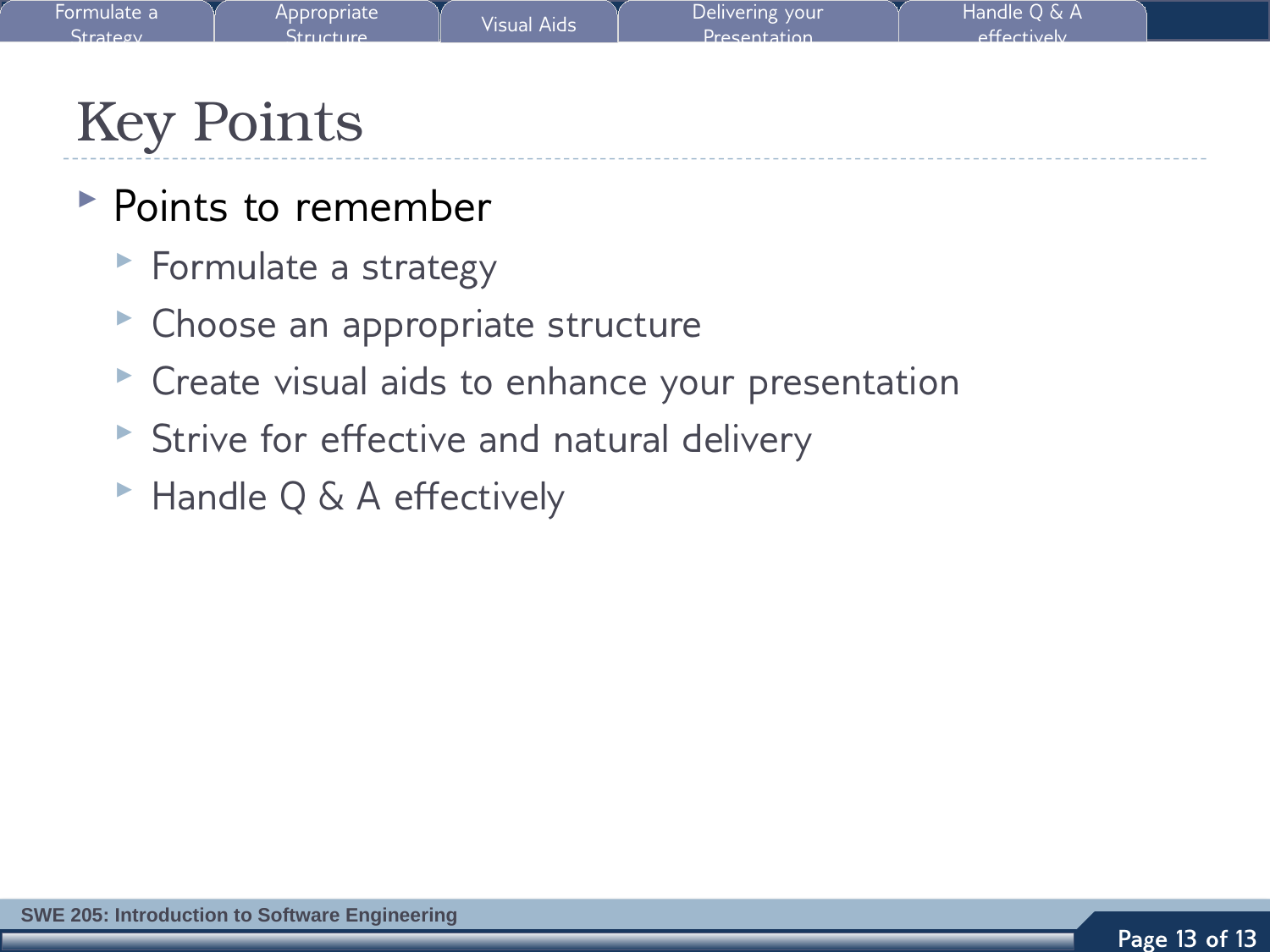

Formulate a Strategy
Appropriate Structure
Visual Aids
Delivering your Presentation
Handle Q & A effectively
# Key Points
Points to remember
Formulate a strategy
Choose an appropriate structure
Create visual aids to enhance your presentation
Strive for effective and natural delivery
Handle Q & A effectively
13
Page 13 of 13